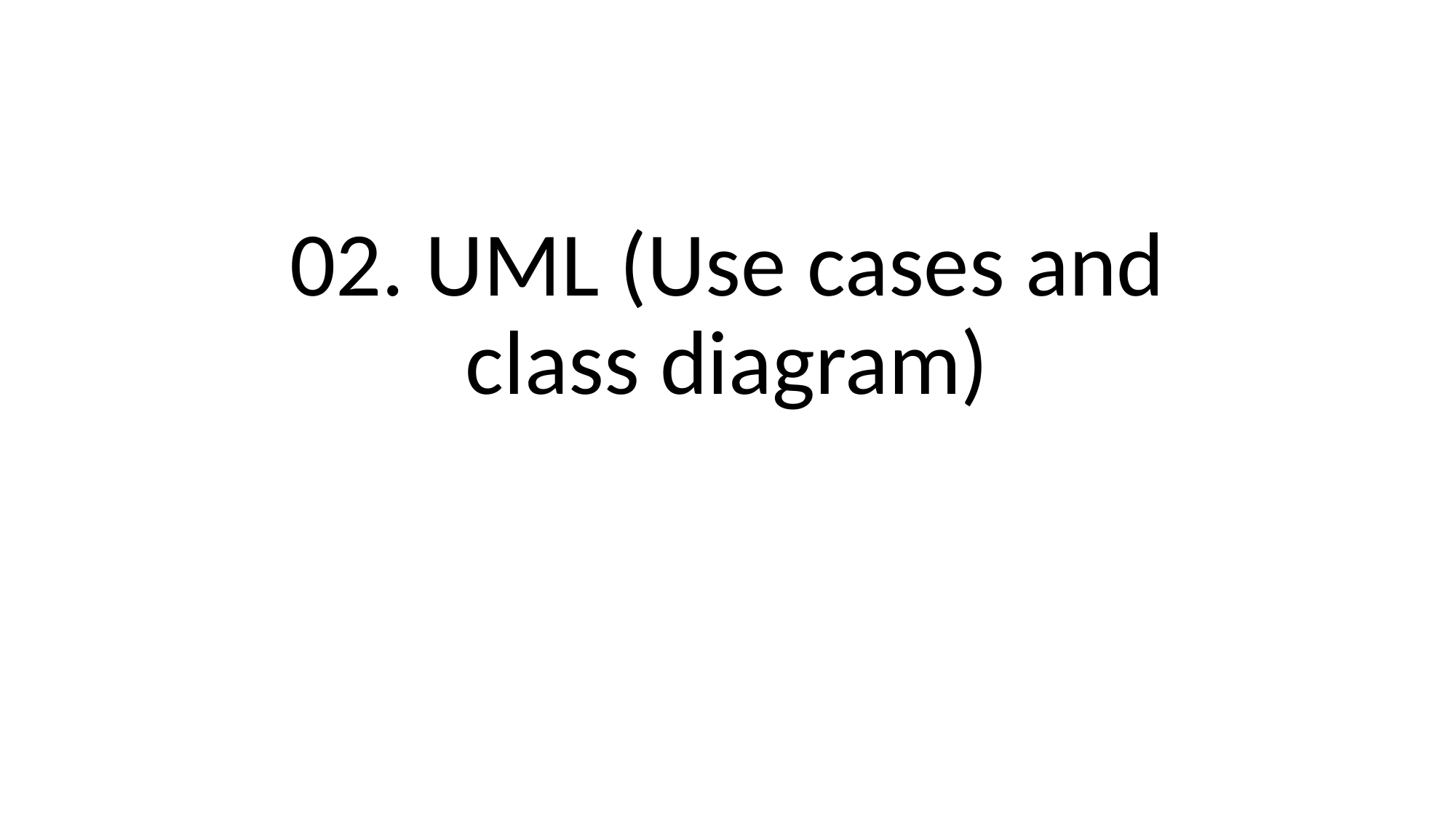

# 02. UML (Use cases and class diagram)